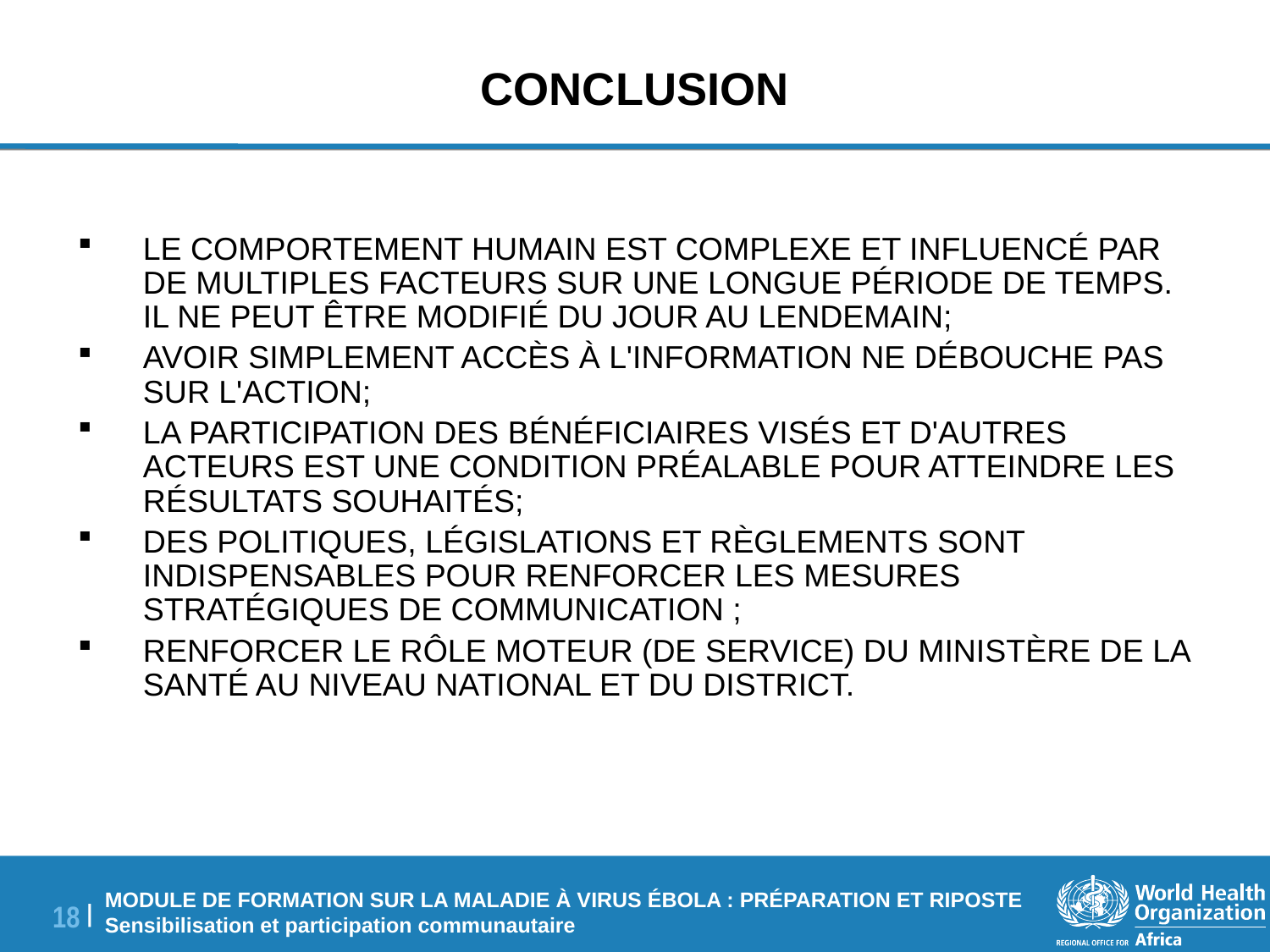

# CONCLUSION
LE COMPORTEMENT HUMAIN EST COMPLEXE ET INFLUENCÉ PAR DE MULTIPLES FACTEURS SUR UNE LONGUE PÉRIODE DE TEMPS. IL NE PEUT ÊTRE MODIFIÉ DU JOUR AU LENDEMAIN;
AVOIR SIMPLEMENT ACCÈS À L'INFORMATION NE DÉBOUCHE PAS SUR L'ACTION;
LA PARTICIPATION DES BÉNÉFICIAIRES VISÉS ET D'AUTRES ACTEURS EST UNE CONDITION PRÉALABLE POUR ATTEINDRE LES RÉSULTATS SOUHAITÉS;
DES POLITIQUES, LÉGISLATIONS ET RÈGLEMENTS SONT INDISPENSABLES POUR RENFORCER LES MESURES STRATÉGIQUES DE COMMUNICATION ;
RENFORCER LE RÔLE MOTEUR (DE SERVICE) DU MINISTÈRE DE LA SANTÉ AU NIVEAU NATIONAL ET DU DISTRICT.